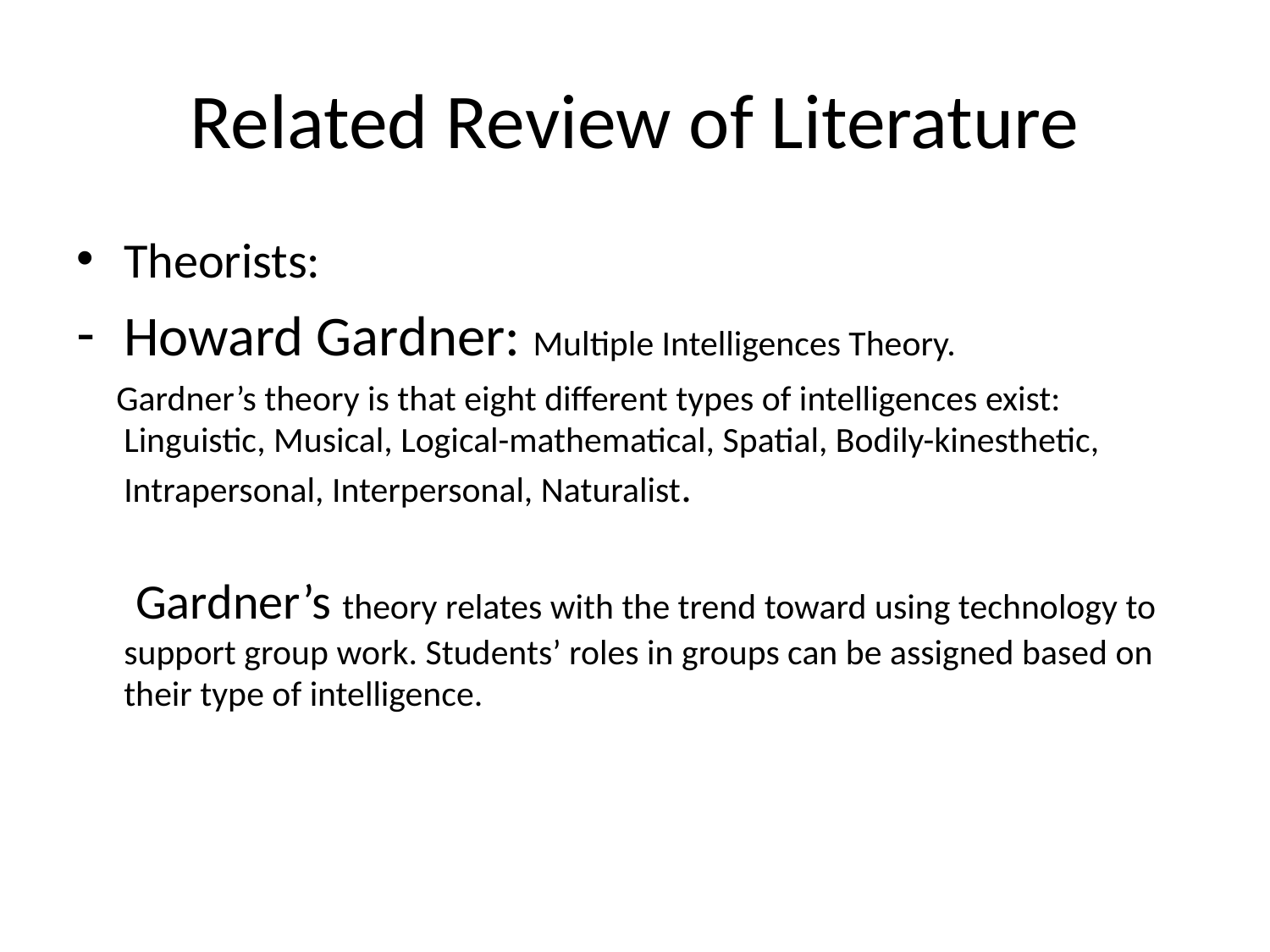

# Related Review of Literature
Theorists:
Howard Gardner: Multiple Intelligences Theory.
     Gardner’s theory is that eight different types of intelligences exist: Linguistic, Musical, Logical-mathematical, Spatial, Bodily-kinesthetic, Intrapersonal, Interpersonal, Naturalist.

       Gardner’s theory relates with the trend toward using technology to support group work. Students’ roles in groups can be assigned based on their type of intelligence.